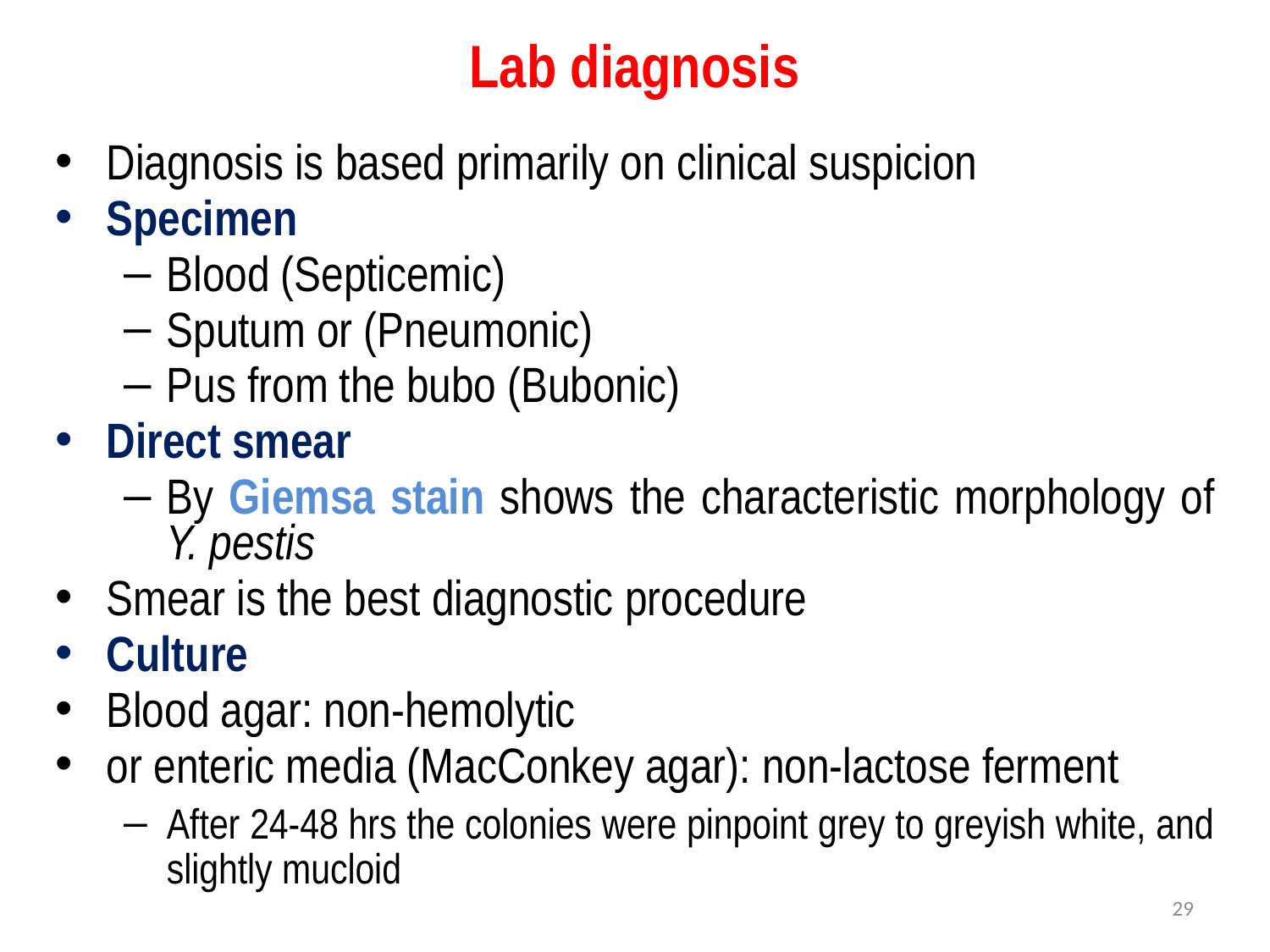

# Lab diagnosis
Diagnosis is based primarily on clinical suspicion
Specimen
Blood (Septicemic)
Sputum or (Pneumonic)
Pus from the bubo (Bubonic)
Direct smear
By Giemsa stain shows the characteristic morphology of Y. pestis
Smear is the best diagnostic procedure
Culture
Blood agar: non-hemolytic
or enteric media (MacConkey agar): non-lactose ferment
After 24-48 hrs the colonies were pinpoint grey to greyish white, and slightly mucloid

29